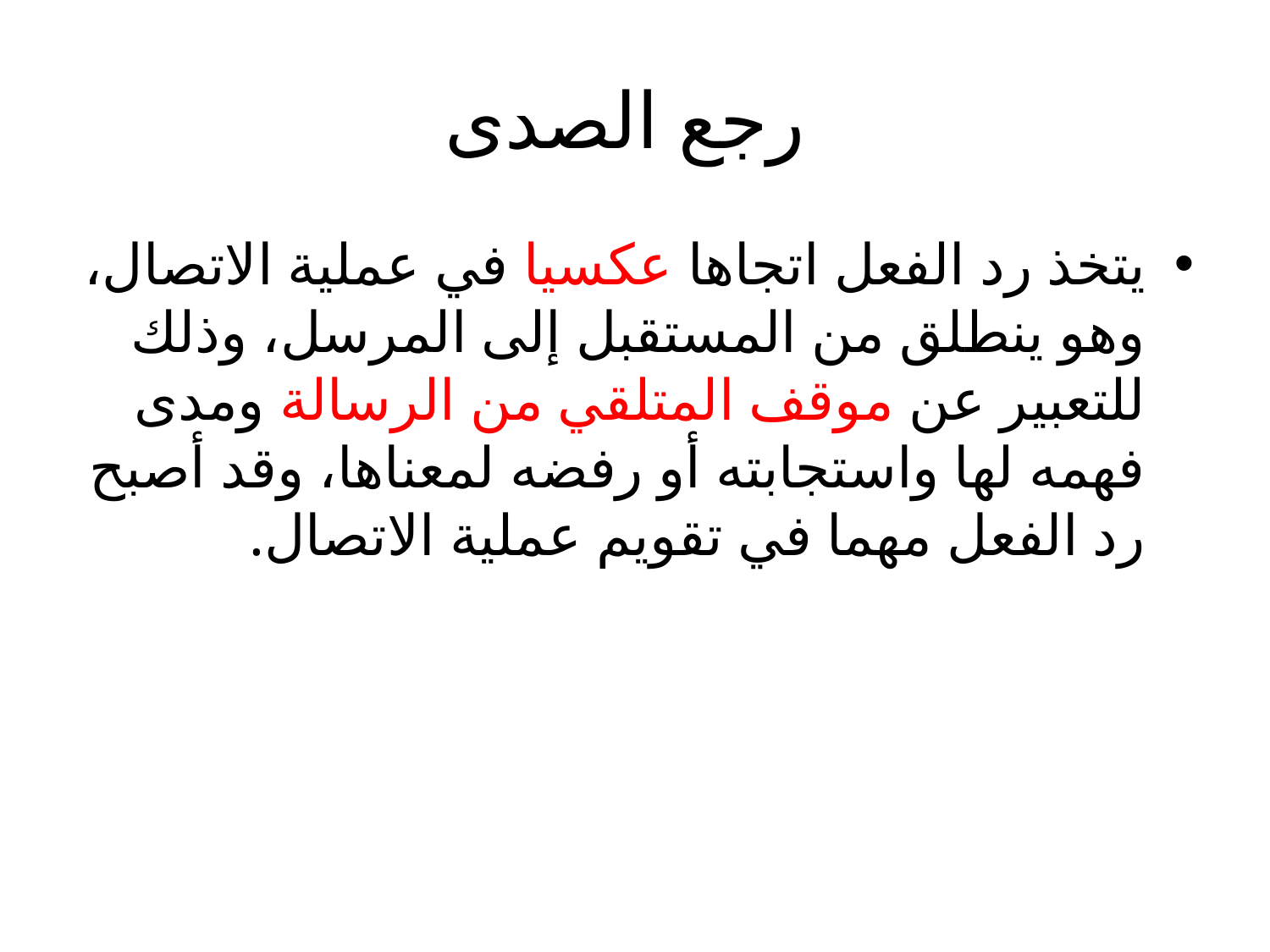

# رجع الصدى
يتخذ رد الفعل اتجاها عكسيا في عملية الاتصال، وهو ينطلق من المستقبل إلى المرسل، وذلك للتعبير عن موقف المتلقي من الرسالة ومدى فهمه لها واستجابته أو رفضه لمعناها، وقد أصبح رد الفعل مهما في تقويم عملية الاتصال.